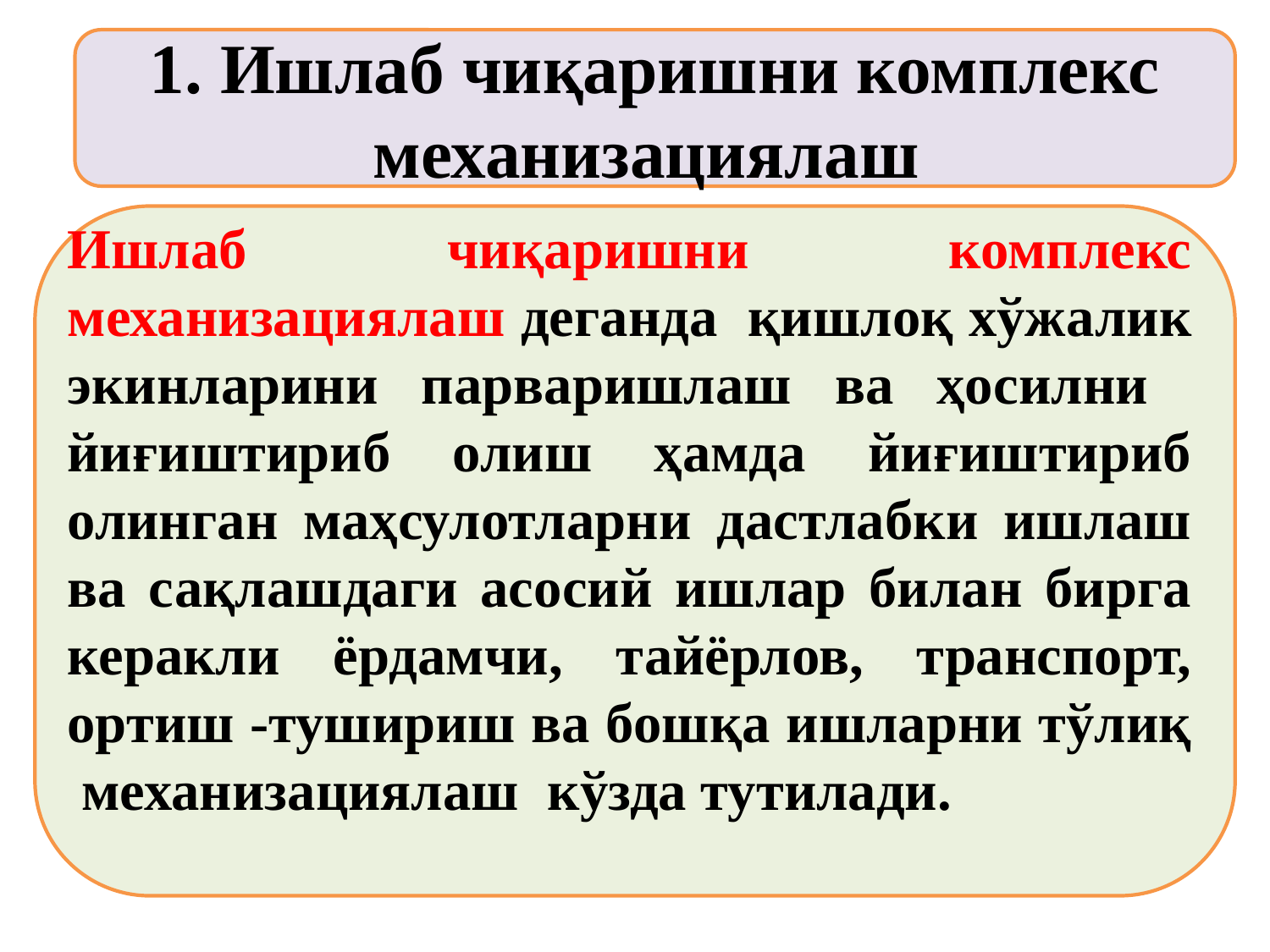

1. Ишлаб чиқаришни комплекс механизациялаш

Ишлаб чиқаришни комплекс механизациялаш деганда  қишлоқ хўжалик экинларини парваришлаш ва ҳосилни  йиғиштириб олиш ҳамда йиғиштириб олинган маҳсулотларни дастлабки ишлаш ва сақлашдаги асосий ишлар билан бирга керакли ёрдамчи, тайёрлов, транспорт, ортиш -тушириш ва бошқа ишларни тўлиқ  механизациялаш  кўзда тутилади.